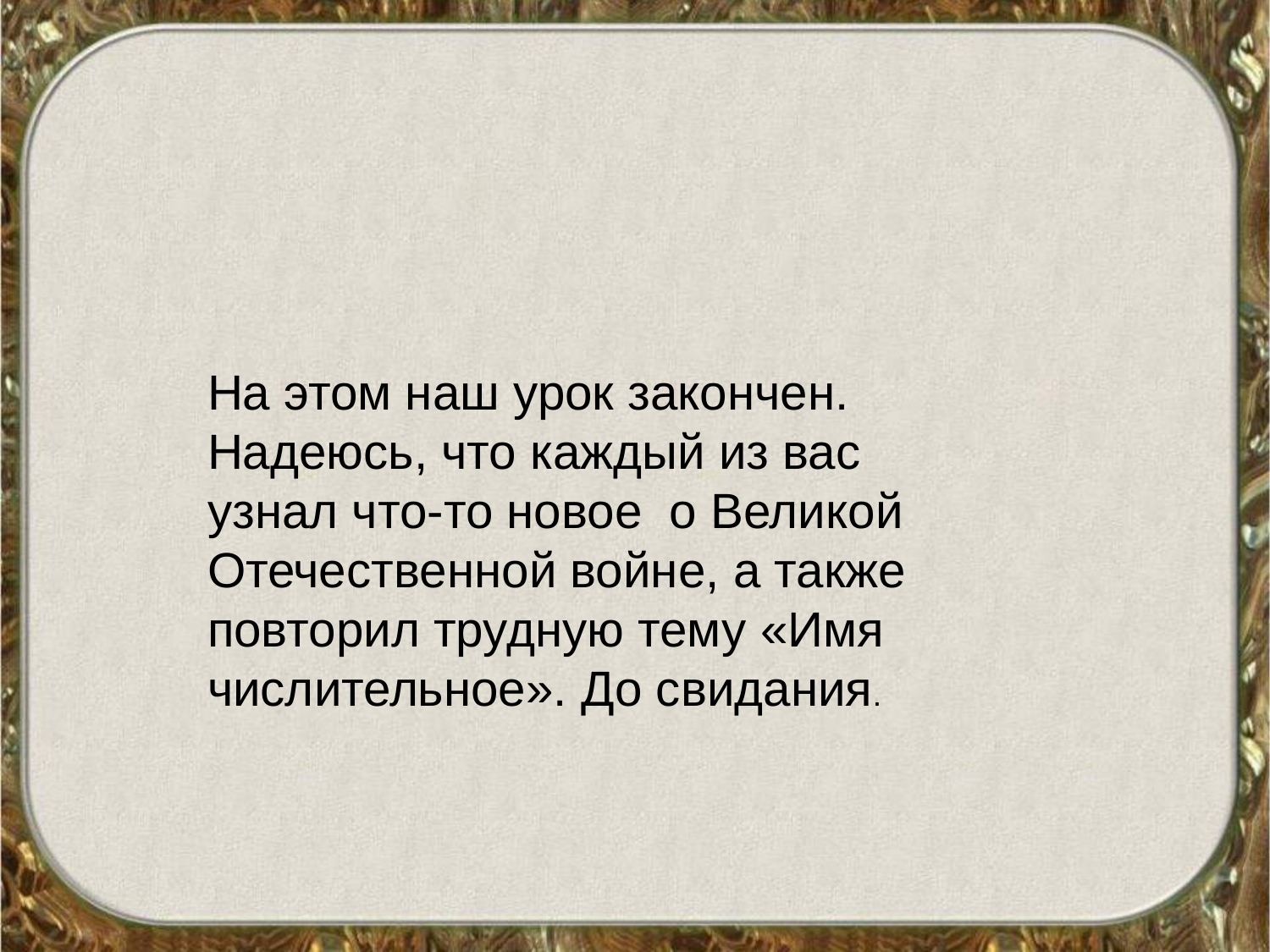

#

На этом наш урок закончен. Надеюсь, что каждый из вас узнал что-то новое  о Великой Отечественной войне, а также повторил трудную тему «Имя числительное». До свидания.